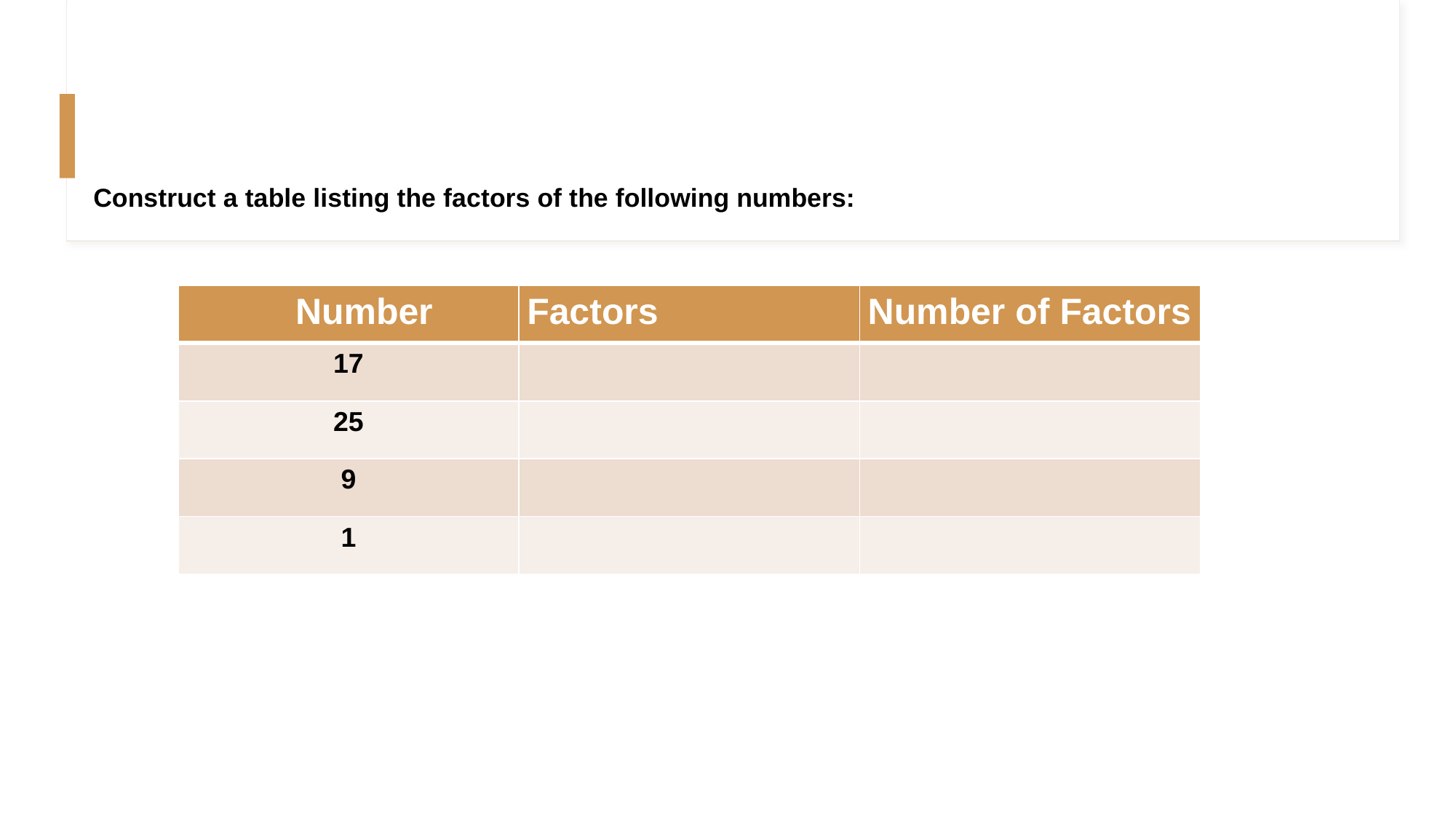

# Construct a table listing the factors of the following numbers:
| Number | Factors | Number of Factors |
| --- | --- | --- |
| 17 |  |  |
| 25 |  |  |
| 9 |  |  |
| 1 |  |  |